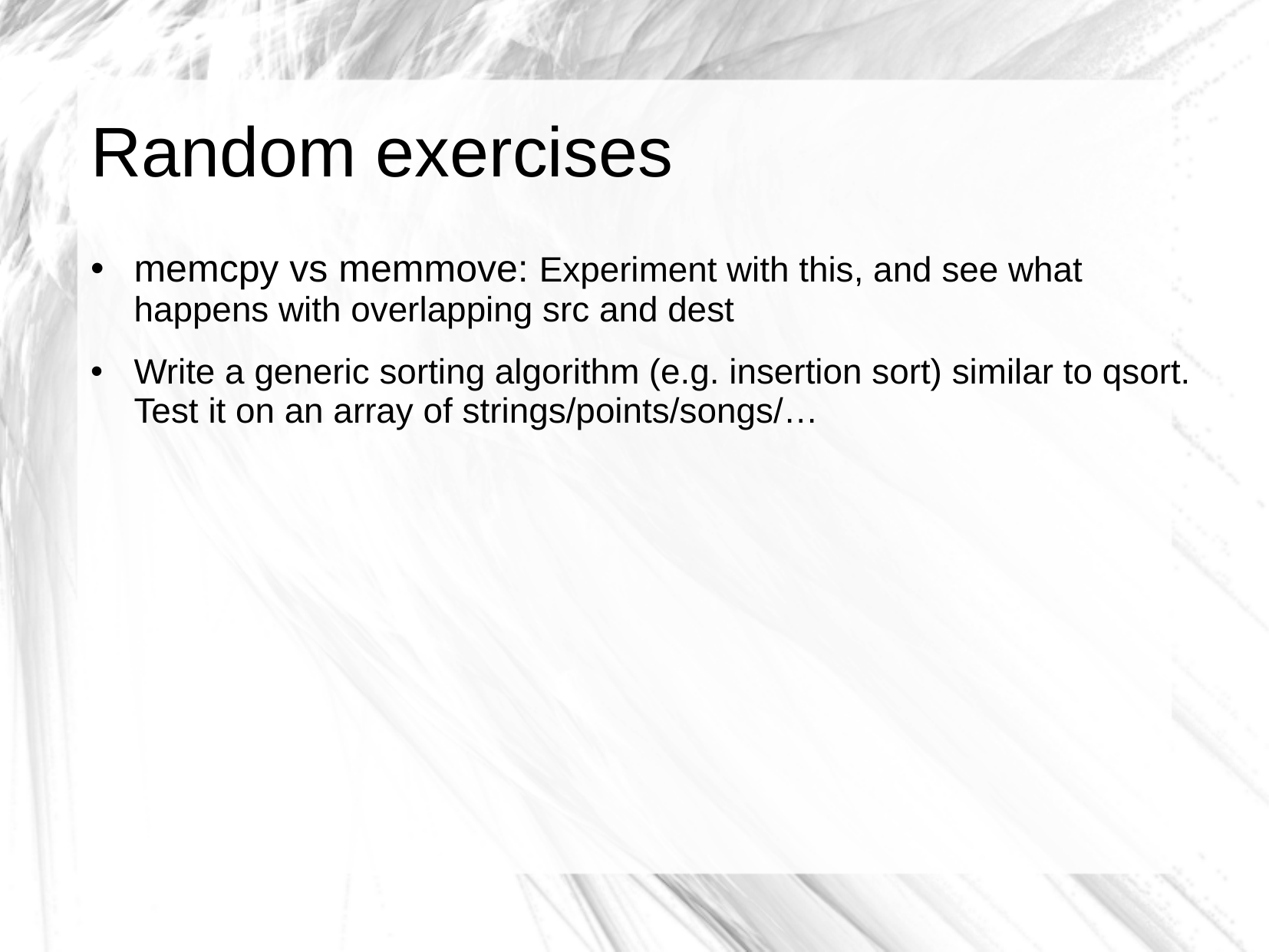

# Random exercises
memcpy vs memmove: Experiment with this, and see what happens with overlapping src and dest
Write a generic sorting algorithm (e.g. insertion sort) similar to qsort. Test it on an array of strings/points/songs/…